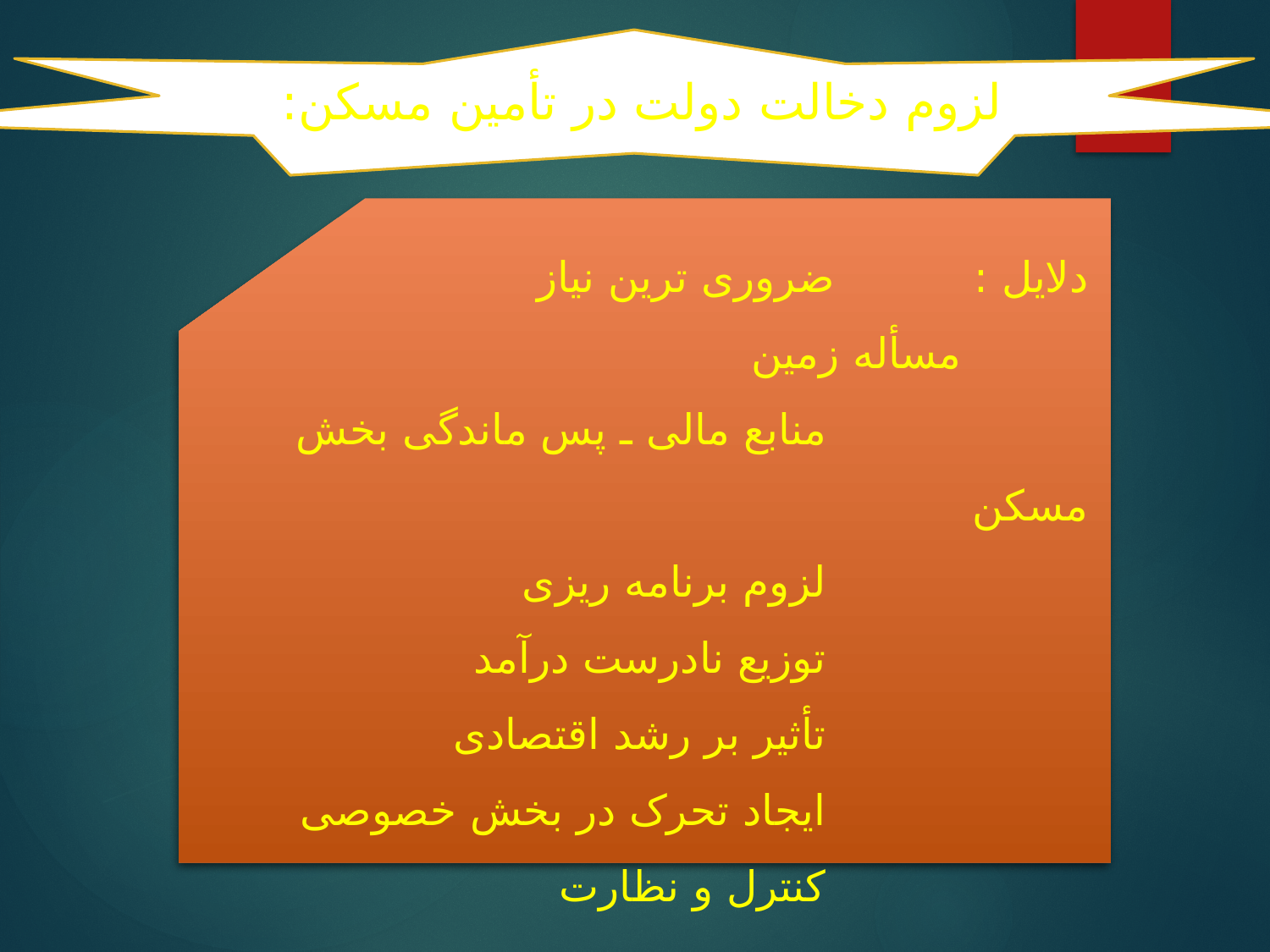

لزوم دخالت دولت در تأمین مسکن:

دلایل :  		ضروری ترین نیاز
		مسأله زمین
منابع مالی ـ پس ماندگی بخش مسکن
لزوم برنامه ریزی
توزیع نادرست درآمد
تأثیر بر رشد اقتصادی
ایجاد تحرک در بخش خصوصی
کنترل و نظارت